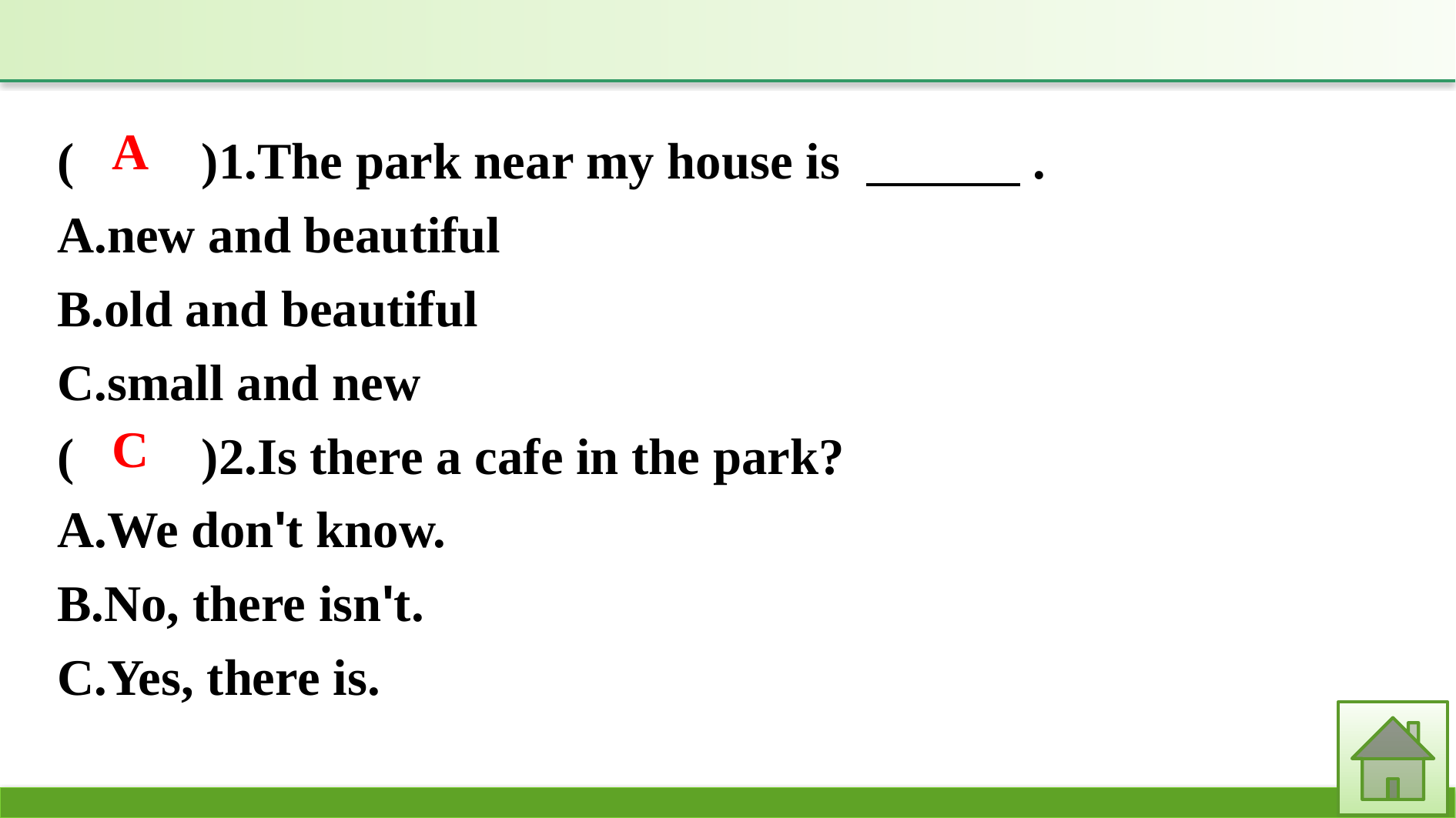

(　　)1.The park near my house is 　　　.
A.new and beautiful
B.old and beautiful
C.small and new
(　　)2.Is there a cafe in the park?
A.We don't know.
B.No, there isn't.
C.Yes, there is.
A
C